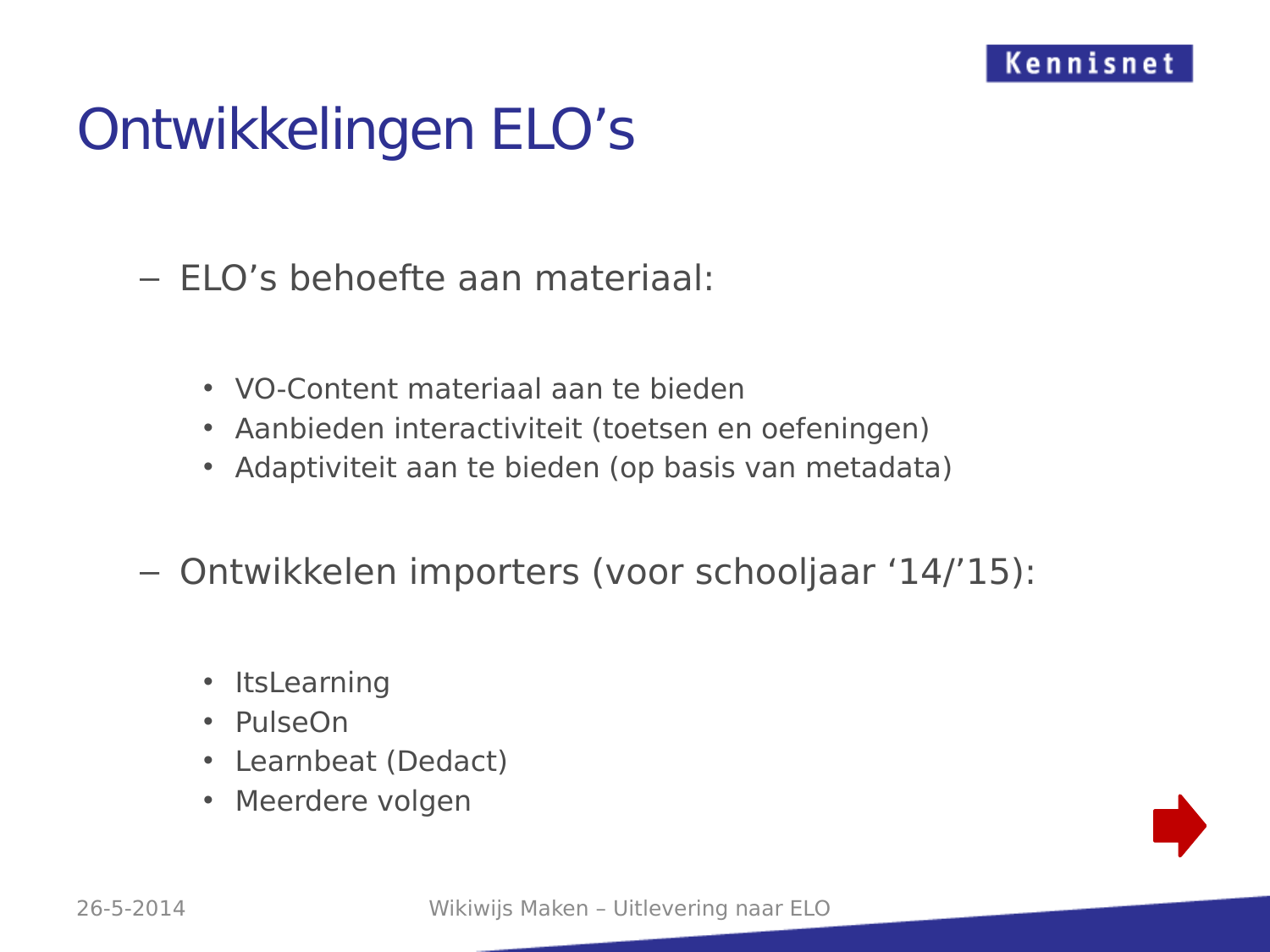

# Ontwikkelingen ELO’s

ELO’s behoefte aan materiaal:

VO-Content materiaal aan te bieden
Aanbieden interactiviteit (toetsen en oefeningen)
Adaptiviteit aan te bieden (op basis van metadata)

Ontwikkelen importers (voor schooljaar ‘14/’15):

ItsLearning
PulseOn
Learnbeat (Dedact)
Meerdere volgen

26-5-2014
Wikiwijs Maken – Uitlevering naar ELO